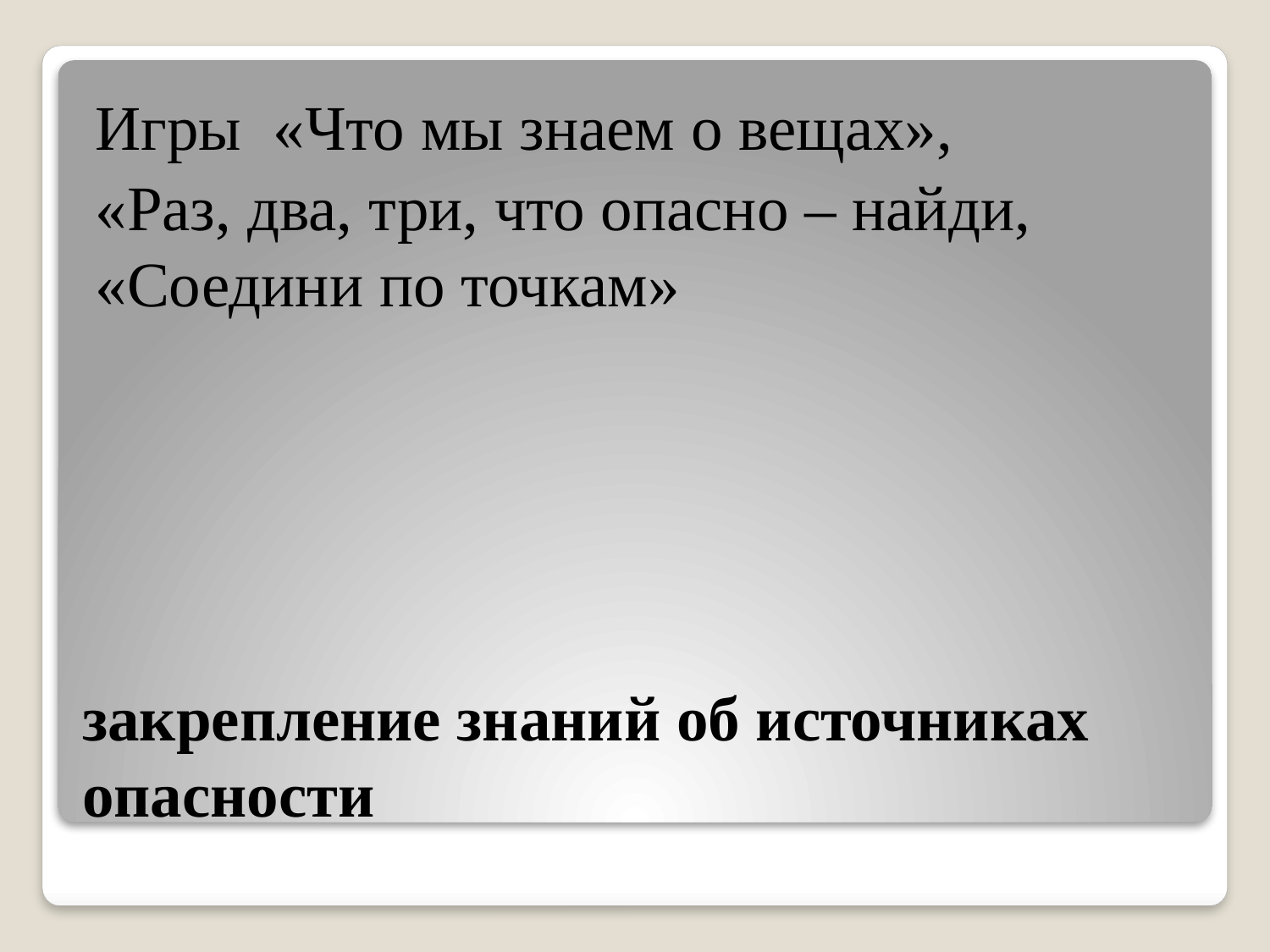

Игры  «Что мы знаем о вещах»,
«Раз, два, три, что опасно – найди, «Соедини по точкам»
# закрепление знаний об источниках опасности